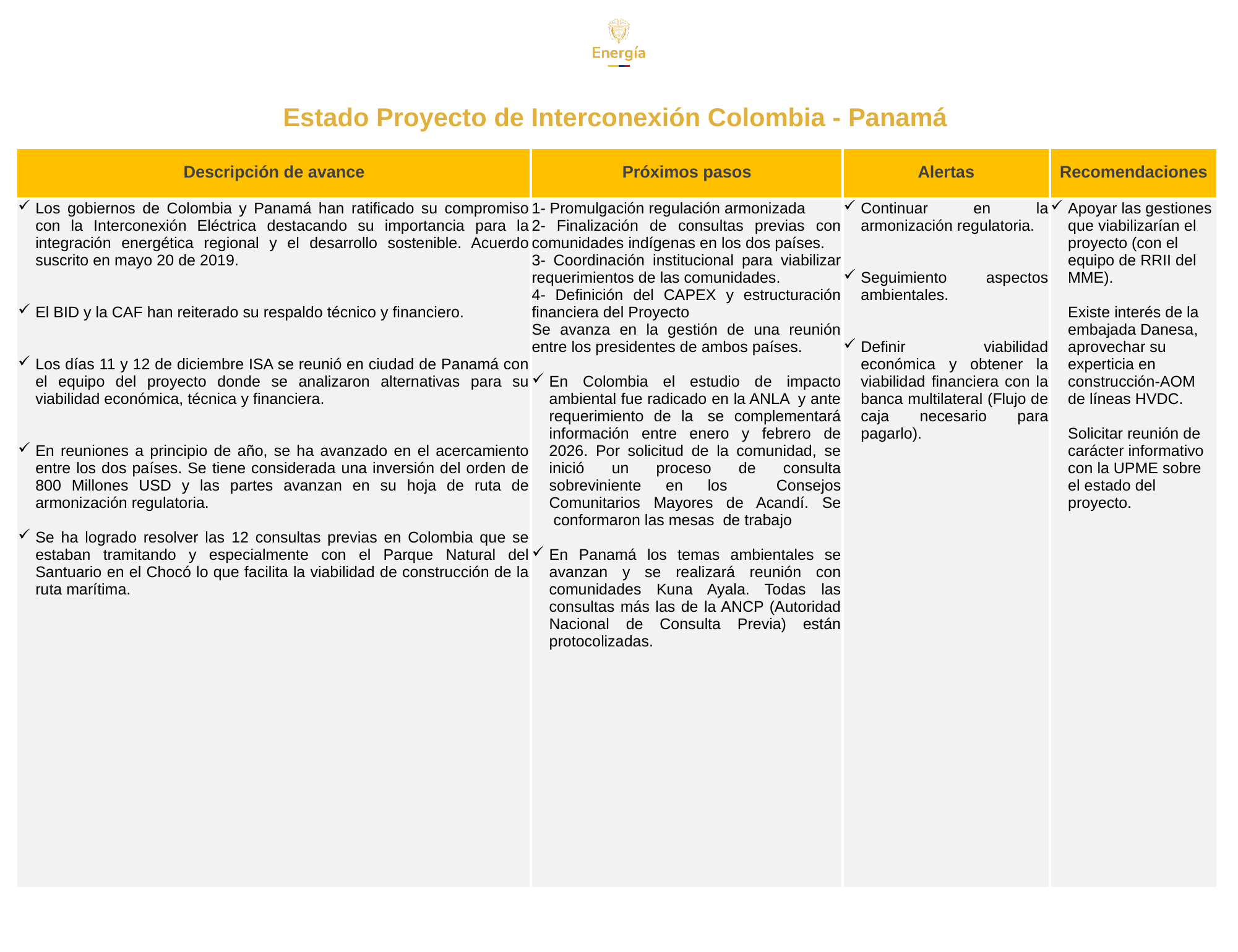

Estado Proyecto de Interconexión Colombia - Panamá
| Descripción de avance | Próximos pasos | Alertas | Recomendaciones |
| --- | --- | --- | --- |
| Los gobiernos de Colombia y Panamá han ratificado su compromiso con la Interconexión Eléctrica destacando su importancia para la integración energética regional y el desarrollo sostenible. Acuerdo suscrito en mayo 20 de 2019. El BID y la CAF han reiterado su respaldo técnico y financiero. Los días 11 y 12 de diciembre ISA se reunió en ciudad de Panamá con el equipo del proyecto donde se analizaron alternativas para su viabilidad económica, técnica y financiera. En reuniones a principio de año, se ha avanzado en el acercamiento entre los dos países. Se tiene considerada una inversión del orden de 800 Millones USD y las partes avanzan en su hoja de ruta de armonización regulatoria. Se ha logrado resolver las 12 consultas previas en Colombia que se estaban tramitando y especialmente con el Parque Natural del Santuario en el Chocó lo que facilita la viabilidad de construcción de la ruta marítima. | 1- Promulgación regulación armonizada 2- Finalización de consultas previas con comunidades indígenas en los dos países. 3- Coordinación institucional para viabilizar requerimientos de las comunidades. 4- Definición del CAPEX y estructuración financiera del Proyecto Se avanza en la gestión de una reunión entre los presidentes de ambos países. En Colombia el estudio de impacto ambiental fue radicado en la ANLA  y ante requerimiento de la  se complementará información entre enero y febrero de 2026. Por solicitud de la comunidad, se inició un proceso de consulta sobreviniente en los Consejos Comunitarios Mayores de Acandí. Se  conformaron las mesas de trabajo En Panamá los temas ambientales se avanzan y se realizará reunión con comunidades Kuna Ayala. Todas las consultas más las de la ANCP (Autoridad Nacional de Consulta Previa) están protocolizadas. | Continuar en la armonización regulatoria. Seguimiento aspectos ambientales. Definir viabilidad económica y obtener la viabilidad financiera con la banca multilateral (Flujo de caja necesario para pagarlo). | Apoyar las gestiones que viabilizarían el proyecto (con el equipo de RRII del MME). Existe interés de la embajada Danesa, aprovechar su experticia en construcción-AOM de líneas HVDC. Solicitar reunión de carácter informativo con la UPME sobre el estado del proyecto. |